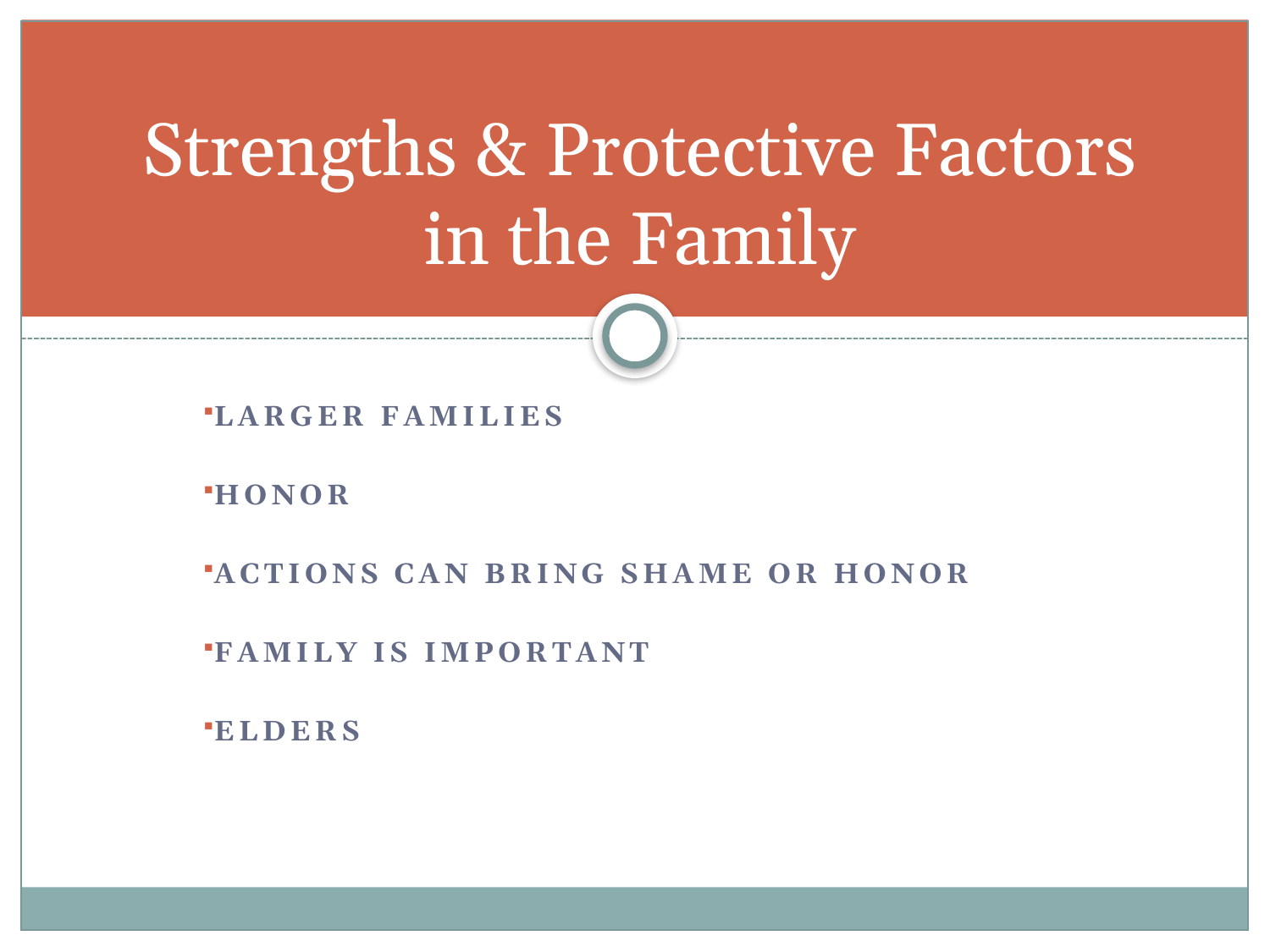

# Strengths & Protective Factors in the Family
Larger families

Honor

Actions can bring shame or honor

Family is important

Elders